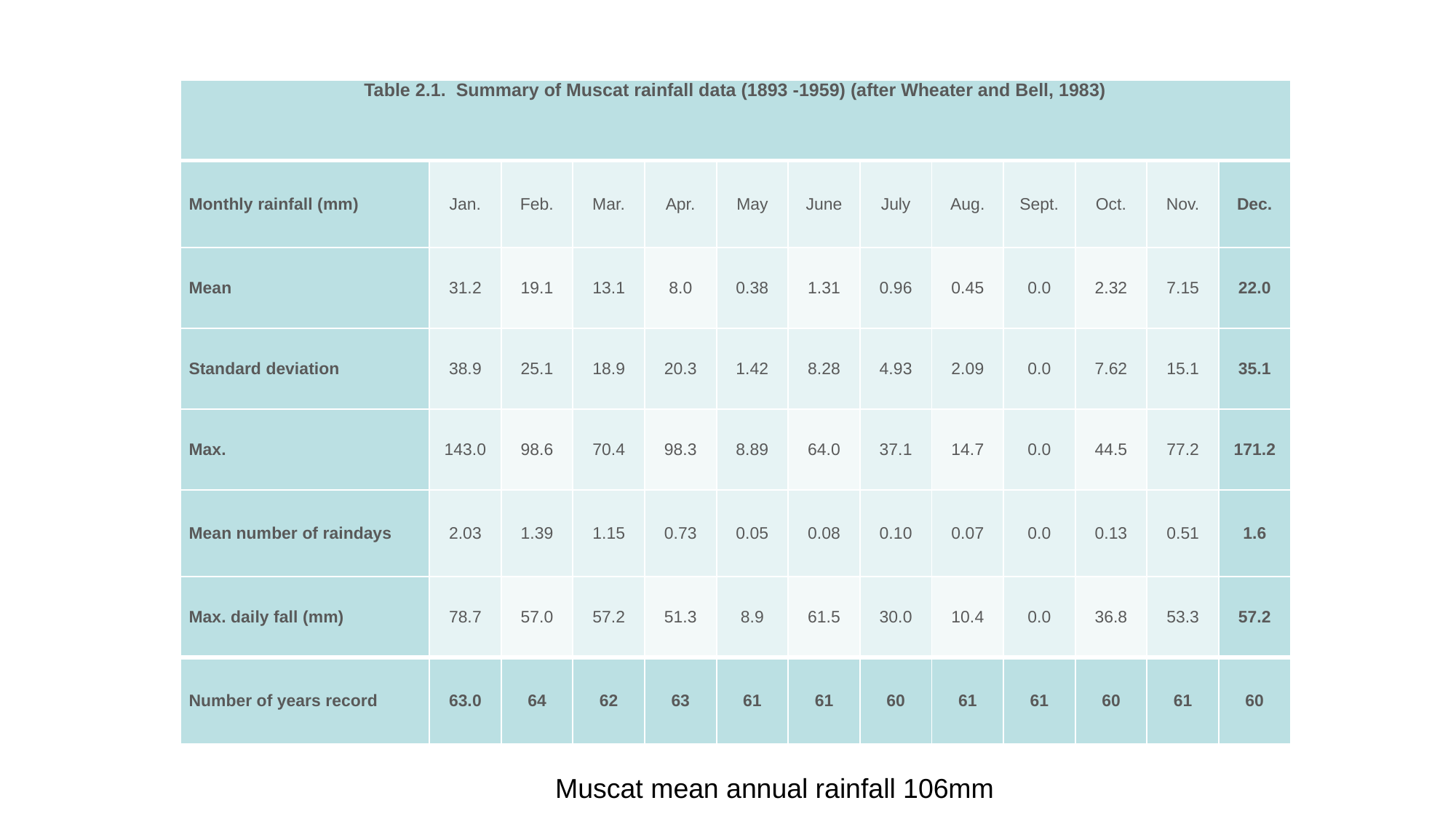

| Table 2.1. Summary of Muscat rainfall data (1893 -1959) (after Wheater and Bell, 1983) |  |  |  |  |  |  |  |  |  |  |  |  |
| --- | --- | --- | --- | --- | --- | --- | --- | --- | --- | --- | --- | --- |
| Monthly rainfall (mm) | Jan. | Feb. | Mar. | Apr. | May | June | July | Aug. | Sept. | Oct. | Nov. | Dec. |
| Mean | 31.2 | 19.1 | 13.1 | 8.0 | 0.38 | 1.31 | 0.96 | 0.45 | 0.0 | 2.32 | 7.15 | 22.0 |
| Standard deviation | 38.9 | 25.1 | 18.9 | 20.3 | 1.42 | 8.28 | 4.93 | 2.09 | 0.0 | 7.62 | 15.1 | 35.1 |
| Max. | 143.0 | 98.6 | 70.4 | 98.3 | 8.89 | 64.0 | 37.1 | 14.7 | 0.0 | 44.5 | 77.2 | 171.2 |
| Mean number of raindays | 2.03 | 1.39 | 1.15 | 0.73 | 0.05 | 0.08 | 0.10 | 0.07 | 0.0 | 0.13 | 0.51 | 1.6 |
| Max. daily fall (mm) | 78.7 | 57.0 | 57.2 | 51.3 | 8.9 | 61.5 | 30.0 | 10.4 | 0.0 | 36.8 | 53.3 | 57.2 |
| Number of years record | 63.0 | 64 | 62 | 63 | 61 | 61 | 60 | 61 | 61 | 60 | 61 | 60 |
Muscat mean annual rainfall 106mm